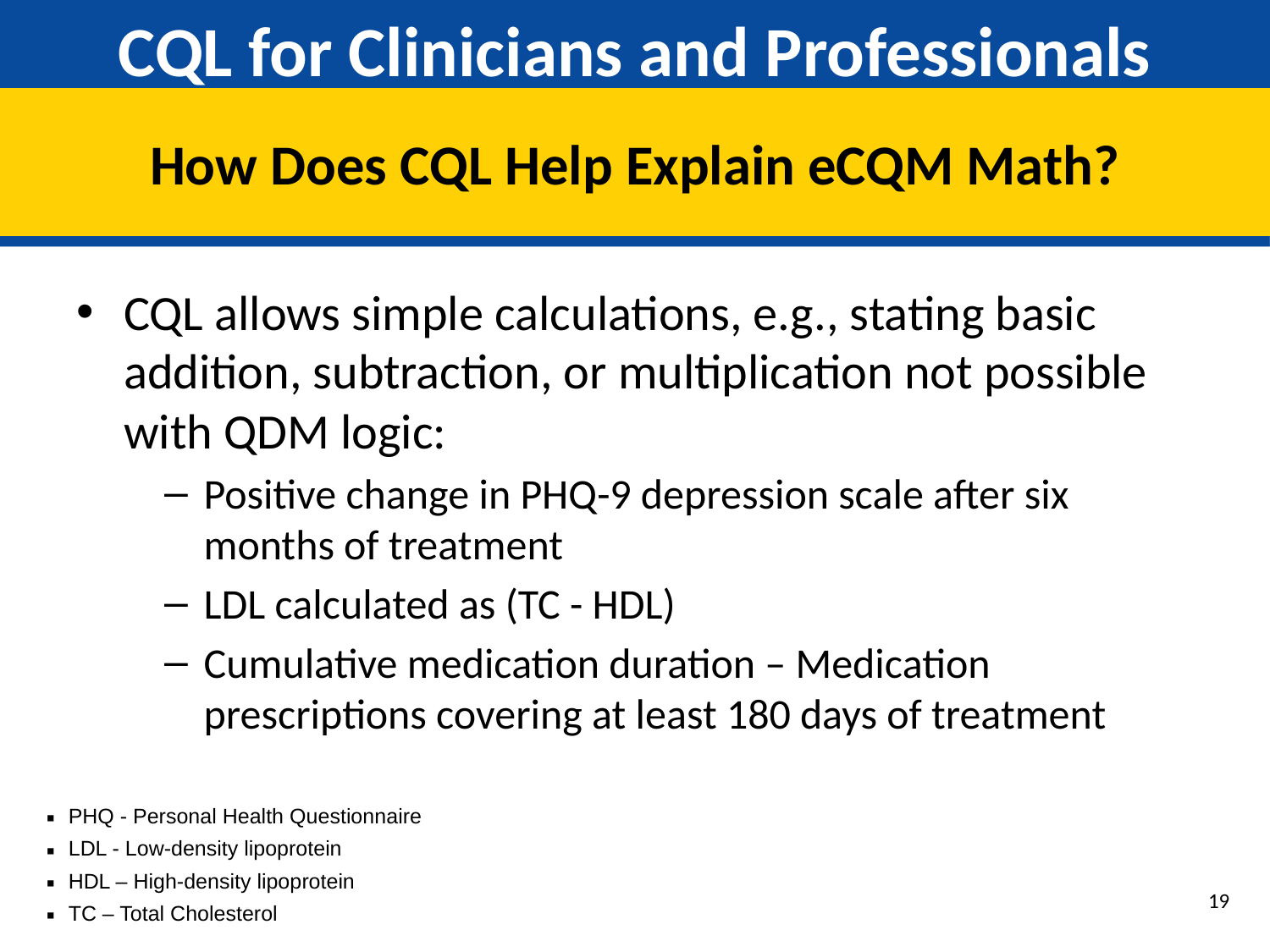

# CQL for Clinicians and Professionals
How Does CQL Help Explain eCQM Math?
CQL allows simple calculations, e.g., stating basic addition, subtraction, or multiplication not possible with QDM logic:
Positive change in PHQ-9 depression scale after six months of treatment
LDL calculated as (TC - HDL)
Cumulative medication duration – Medication prescriptions covering at least 180 days of treatment

PHQ - Personal Health Questionnaire
LDL - Low-density lipoprotein
HDL – High-density lipoprotein
TC – Total Cholesterol